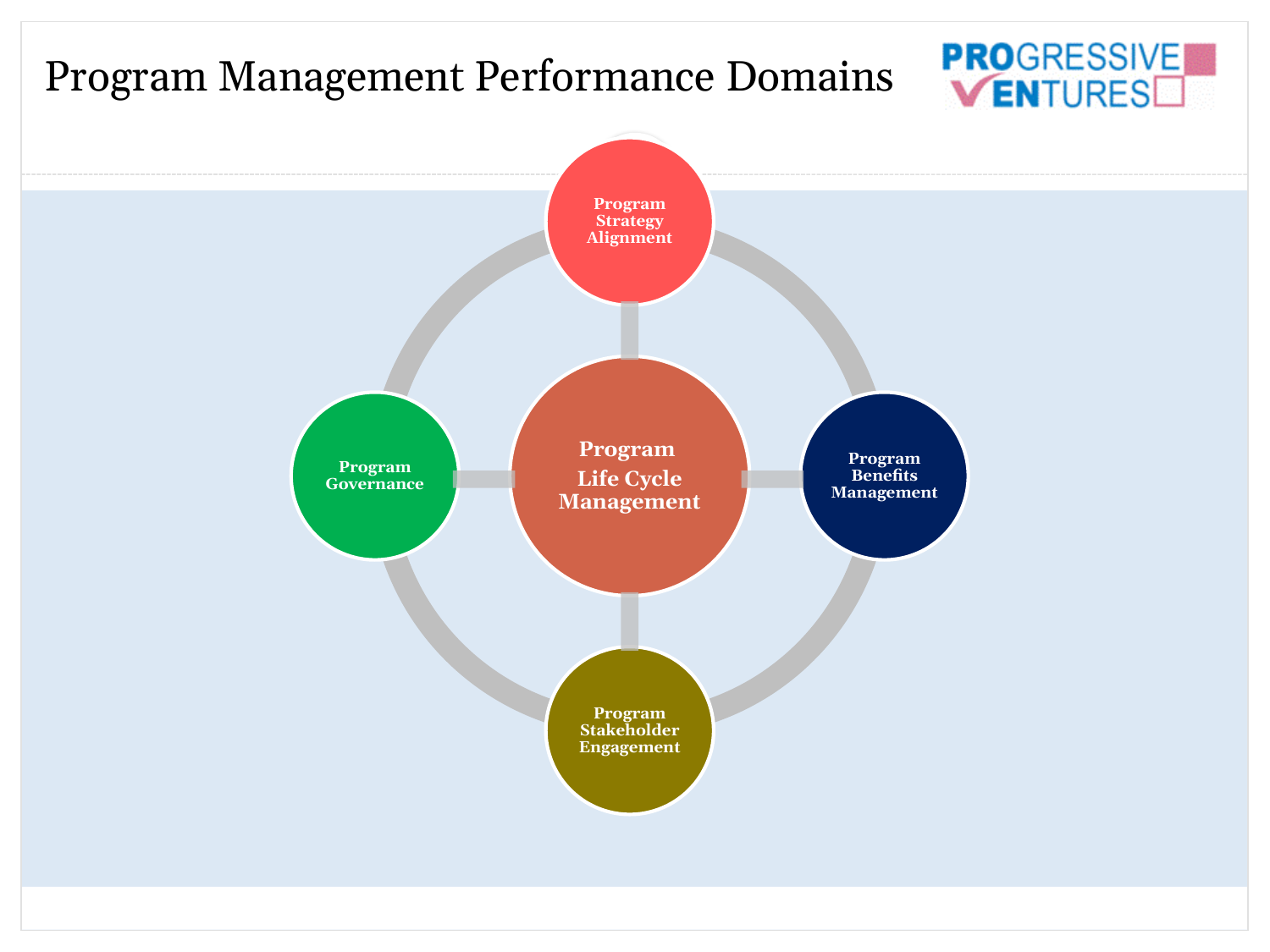

# Program Management Performance Domains
Program
Life Cycle Management
Program Strategy Alignment
Program Benefits Management
Program Stakeholder Engagement
Program Governance